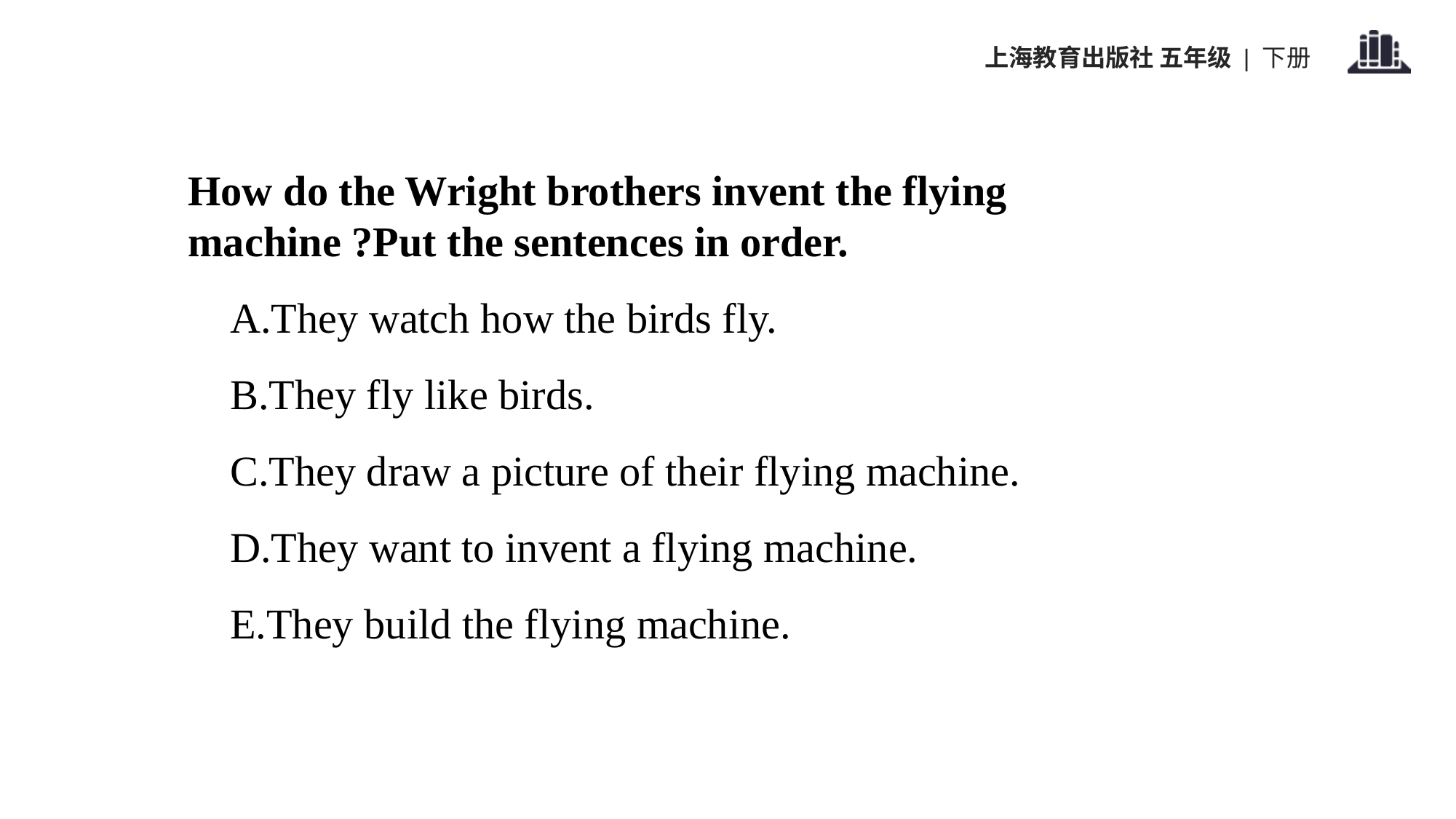

How do the Wright brothers invent the flying machine ?Put the sentences in order.
    A.They watch how the birds fly.
    B.They fly like birds.
    C.They draw a picture of their flying machine.
    D.They want to invent a flying machine.
    E.They build the flying machine.